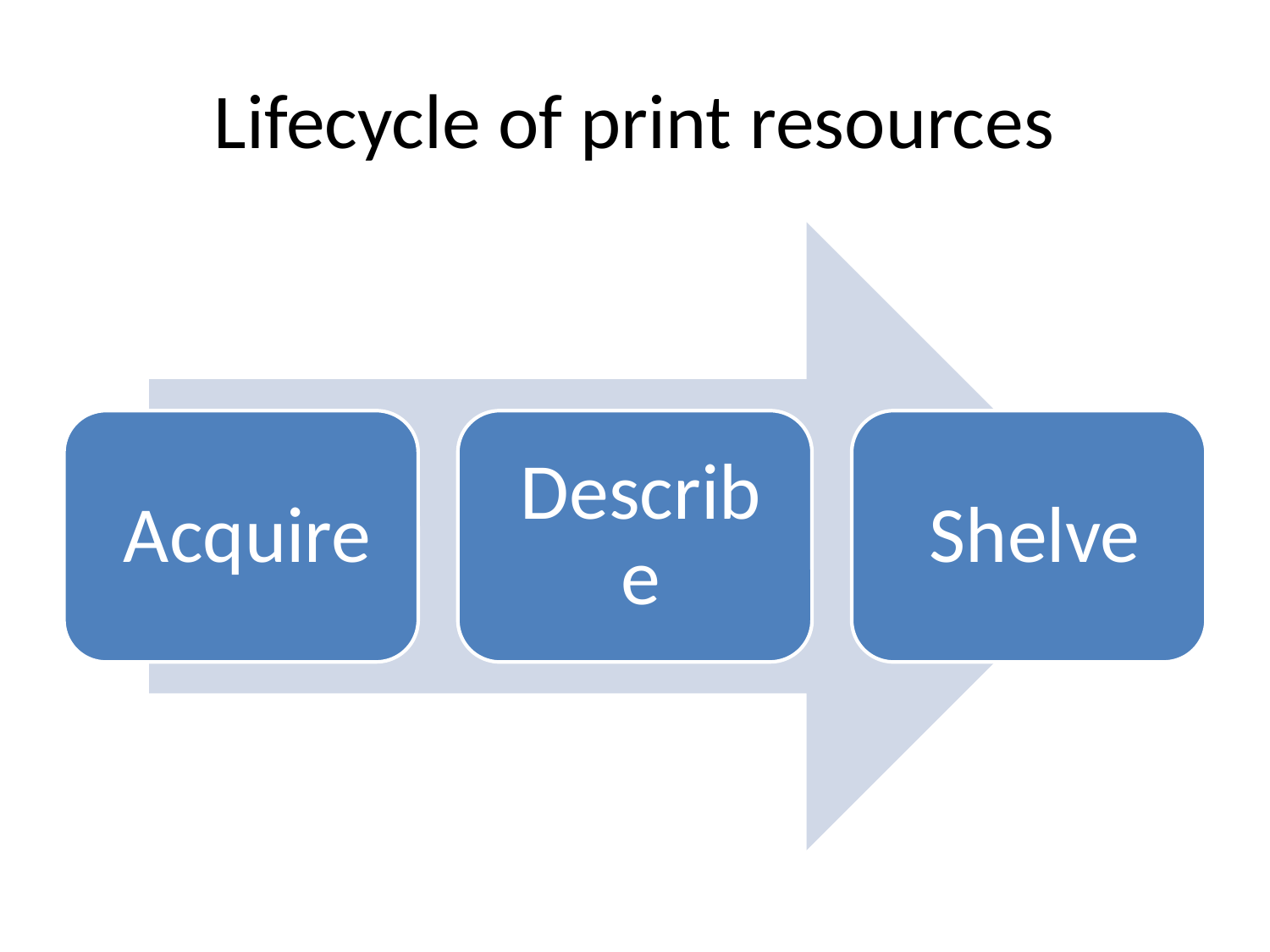

# Lifecycle of print resources
Acquire
Describe
Shelve